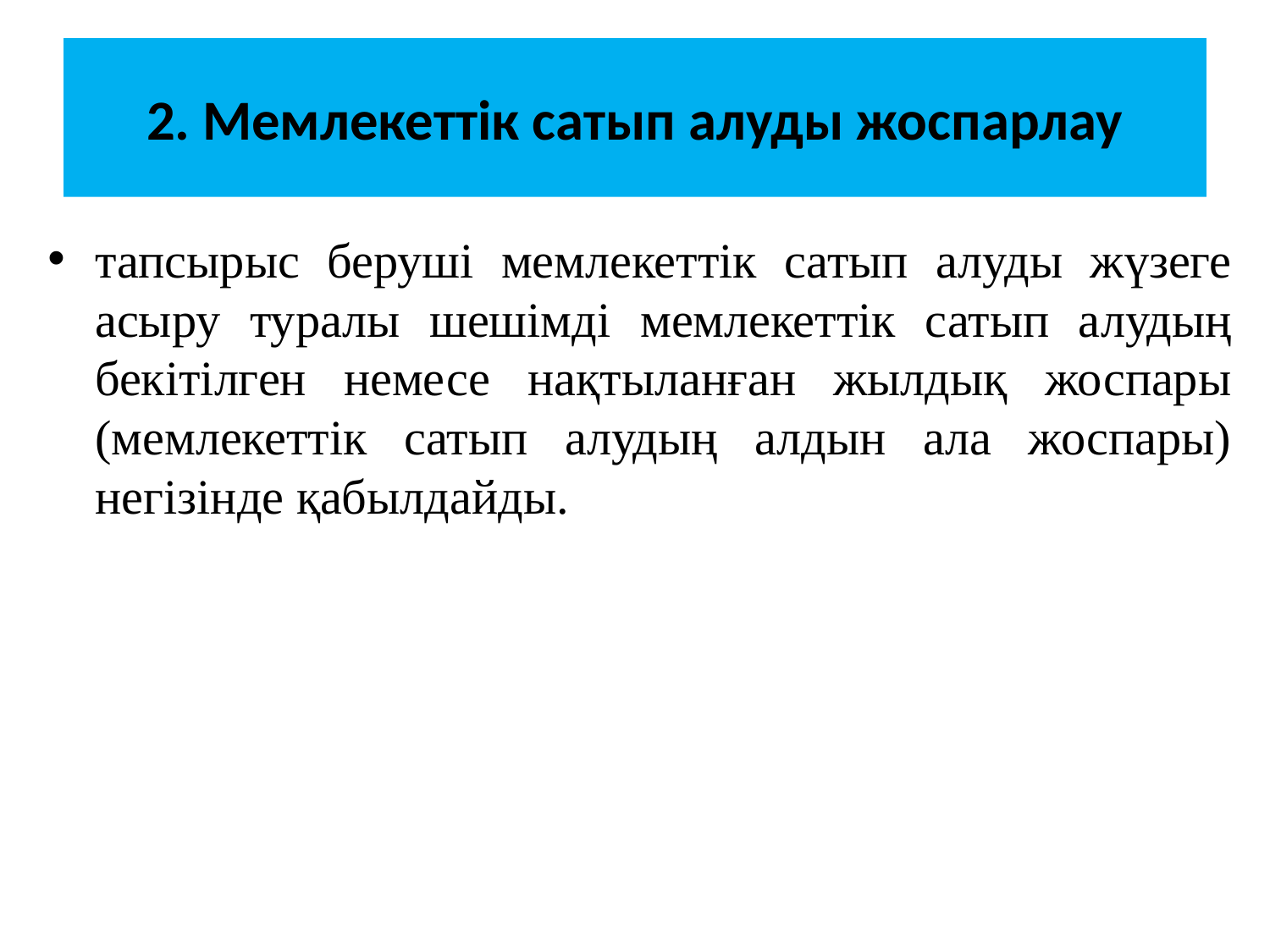

# 2. Мемлекеттік сатып алуды жоспарлау
тапсырыс беруші мемлекеттік сатып алуды жүзеге асыру туралы шешімді мемлекеттік сатып алудың бекітілген немесе нақтыланған жылдық жоспары (мемлекеттік сатып алудың алдын ала жоспары) негізінде қабылдайды.